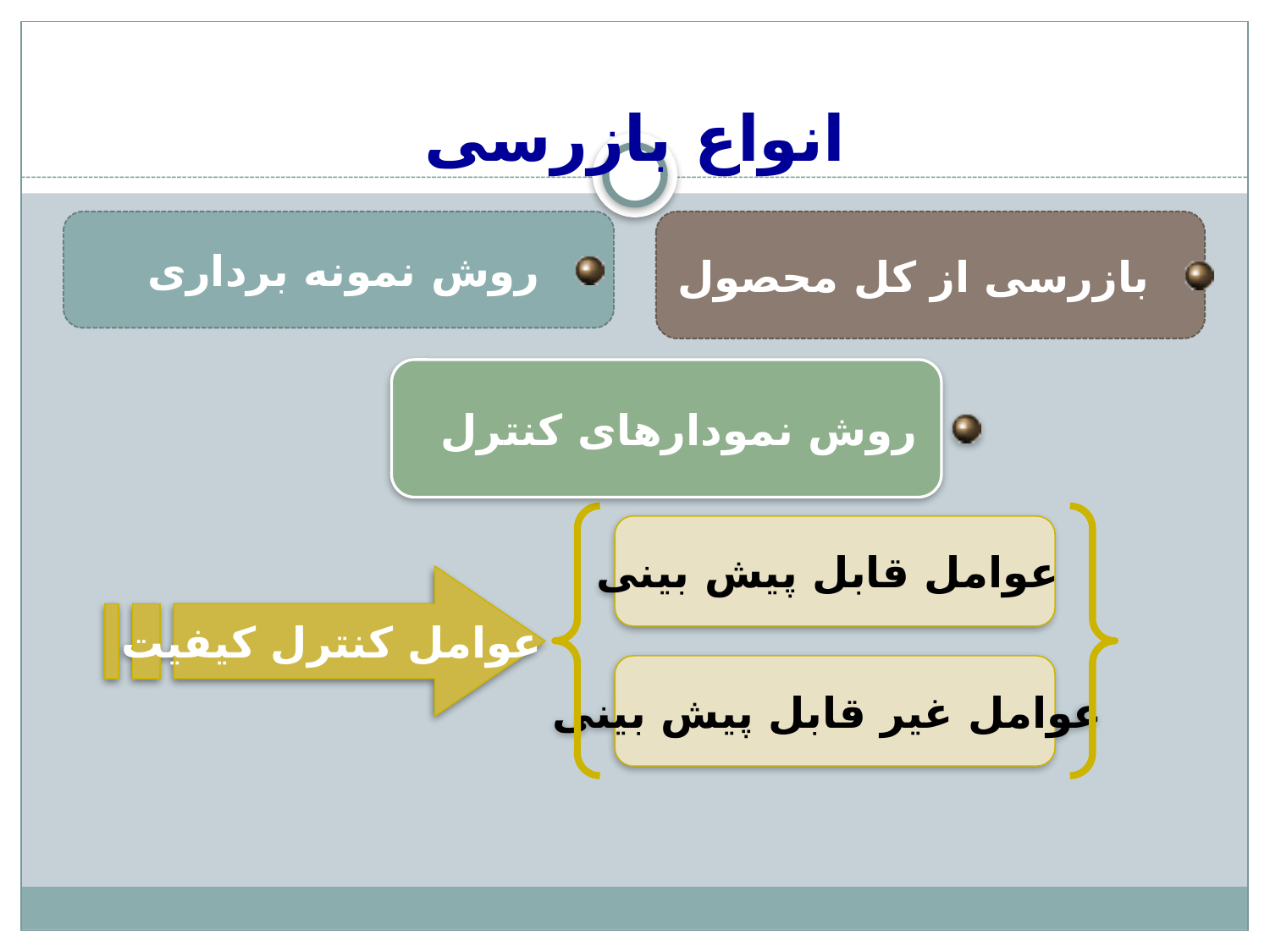

انواع بازرسی
روش نمونه برداری
بازرسی از کل محصول
روش نمودارهای كنترل

عوامل قابل پیش بینی
 عوامل کنترل کیفیت
عوامل غیر قابل پیش بینی